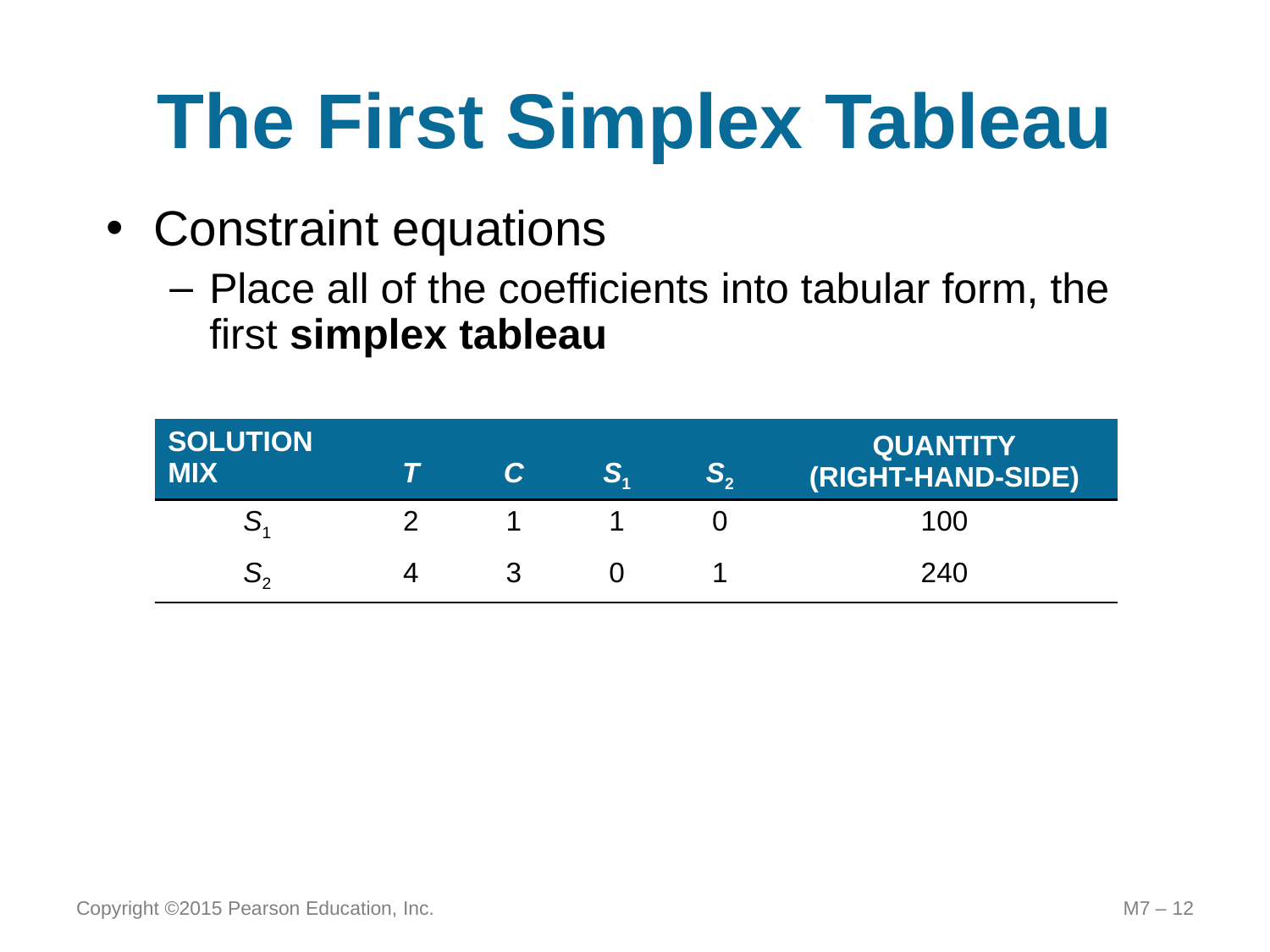

# The First Simplex Tableau
Constraint equations
Place all of the coefficients into tabular form, the first simplex tableau
| SOLUTION MIX | T | C | S1 | S2 | QUANTITY (RIGHT-HAND-SIDE) |
| --- | --- | --- | --- | --- | --- |
| S1 | 2 | 1 | 1 | 0 | 100 |
| S2 | 4 | 3 | 0 | 1 | 240 |
Copyright ©2015 Pearson Education, Inc.
M7 – 12